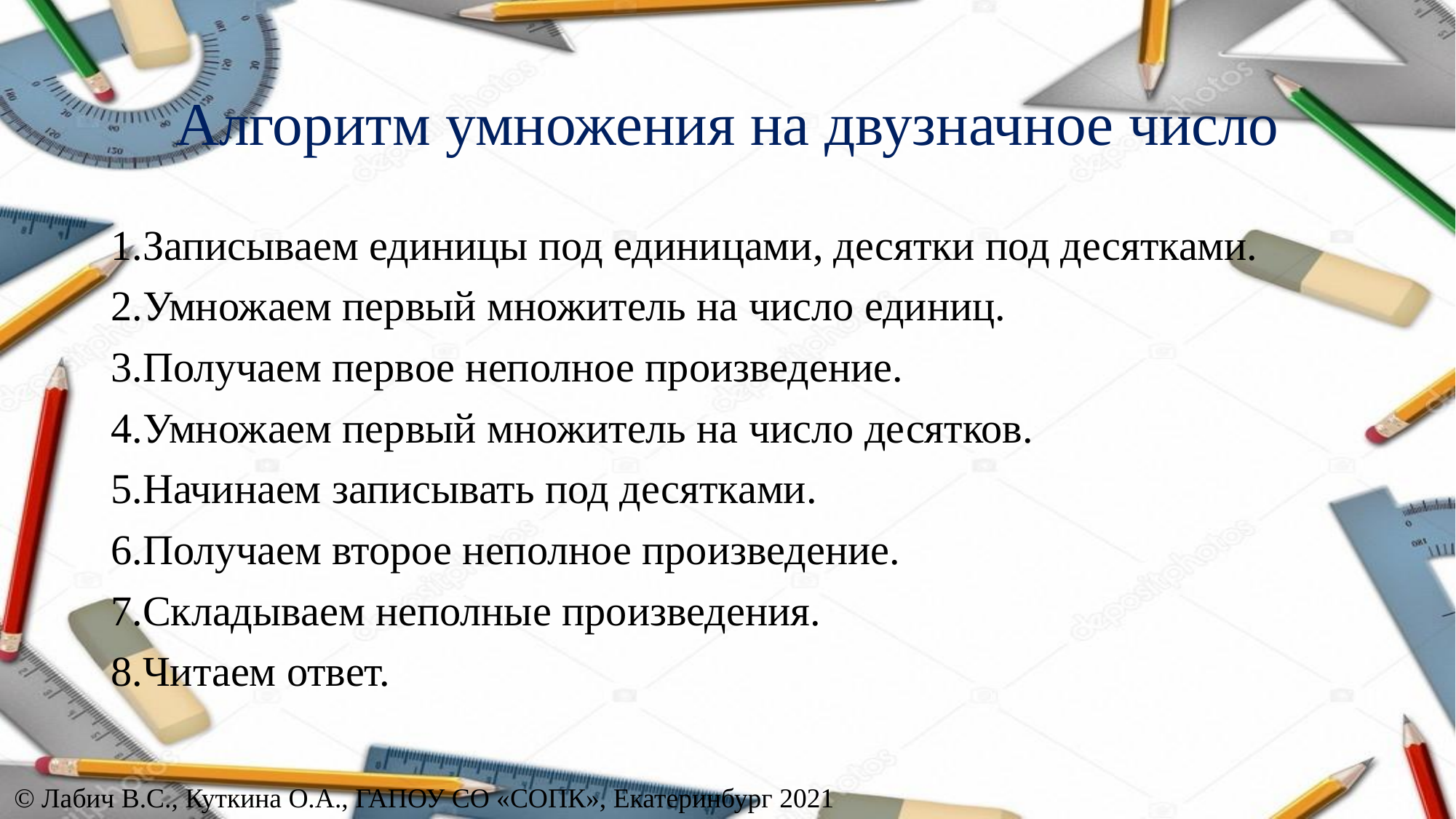

# Алгоритм умножения на двузначное число
1.Записываем единицы под единицами, десятки под десятками.
2.Умножаем первый множитель на число единиц.
3.Получаем первое неполное произведение.
4.Умножаем первый множитель на число десятков.
5.Начинаем записывать под десятками.
6.Получаем второе неполное произведение.
7.Складываем неполные произведения.
8.Читаем ответ.

© Лабич В.С., Куткина О.А., ГАПОУ СО «СОПК», Екатеринбург 2021